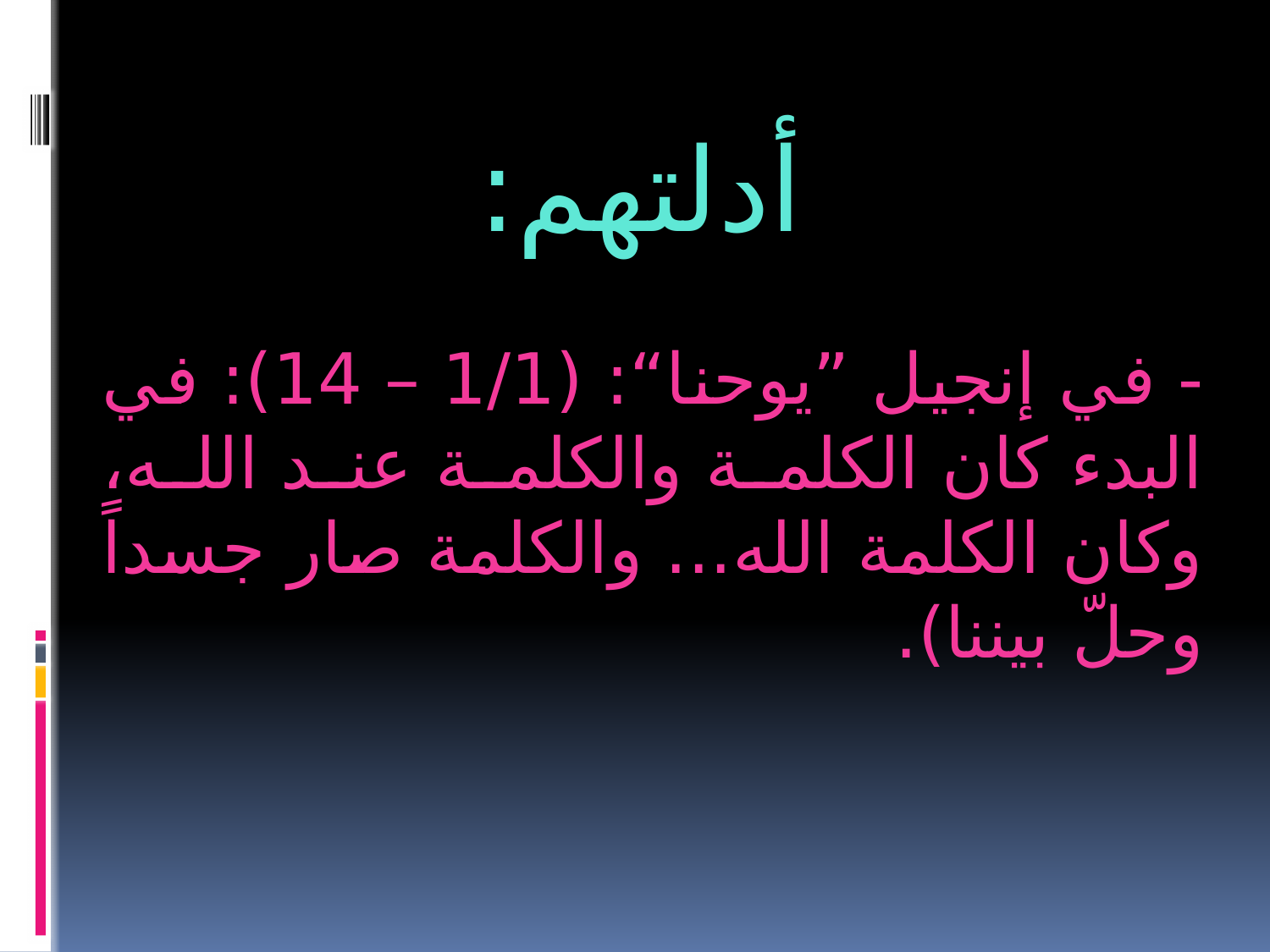

أدلتهم:

- في إنجيل ”يوحنا“: (1/1 – 14): في البدء كان الكلمة والكلمة عند الله، وكان الكلمة الله... والكلمة صار جسداً وحلّ بيننا).